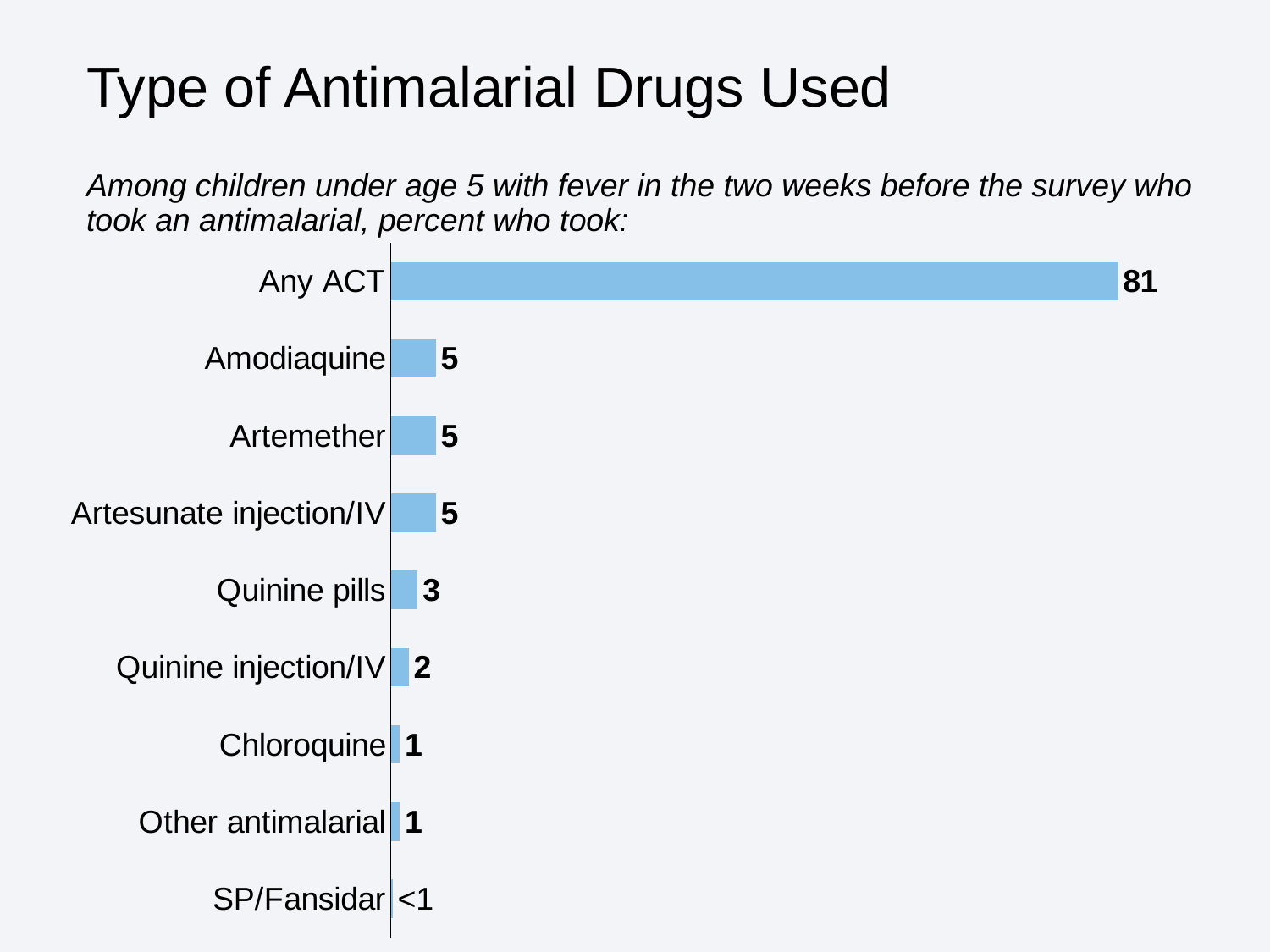

# Type of Antimalarial Drugs Used
Among children under age 5 with fever in the two weeks before the survey who took an antimalarial, percent who took:

### Chart

| Category | Series 1 |
|---|---|
| SP/Fansidar | 0.2 |
| Other antimalarial | 1.0 |
| Chloroquine | 1.0 |
| Quinine injection/IV | 2.0 |
| Quinine pills | 3.0 |
| Artesunate injection/IV | 5.0 |
| Artemether | 5.0 |
| Amodiaquine | 5.0 |
| Any ACT | 81.0 |